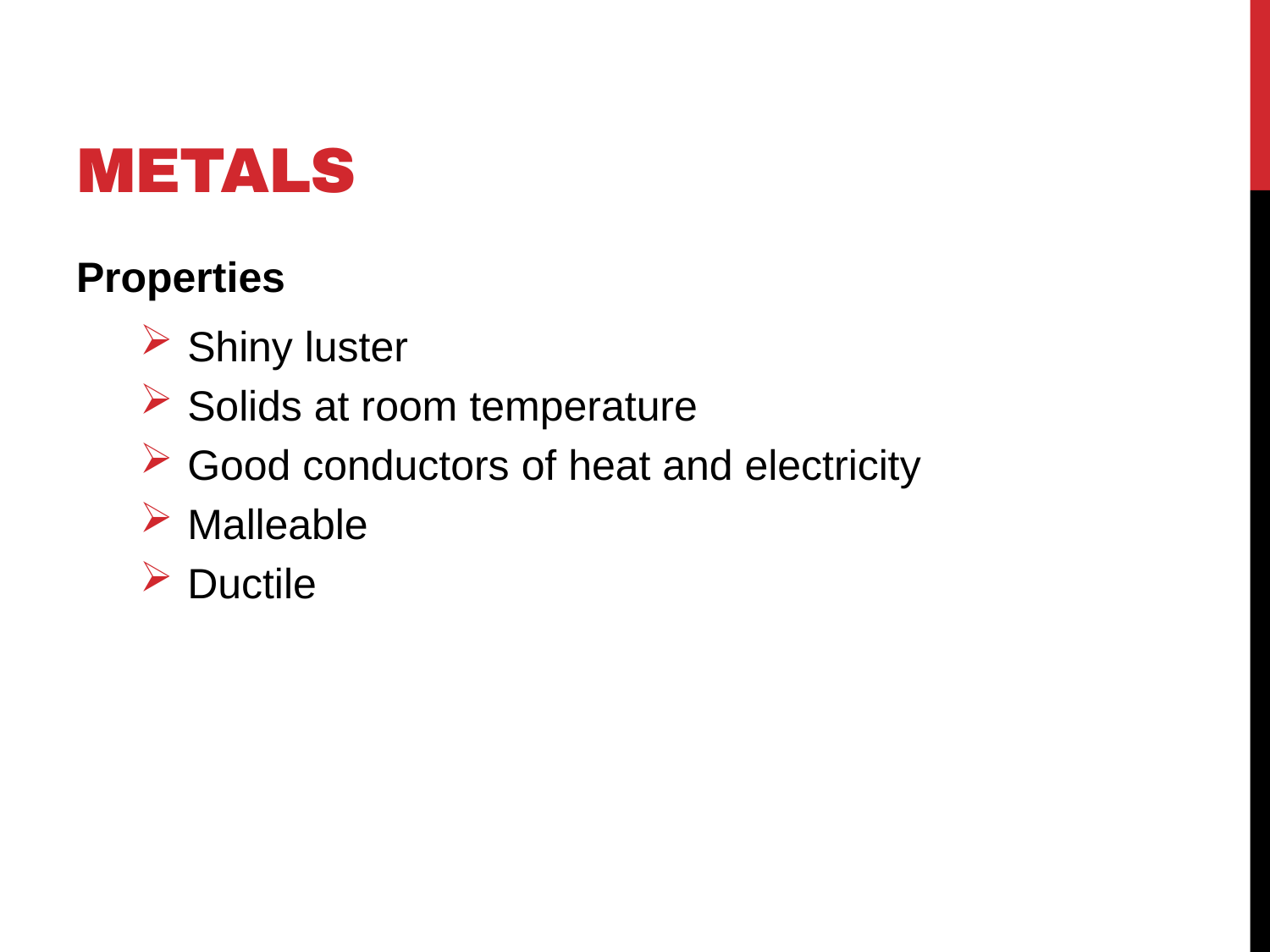

# metals
Properties
Shiny luster
Solids at room temperature
Good conductors of heat and electricity
Malleable
Ductile